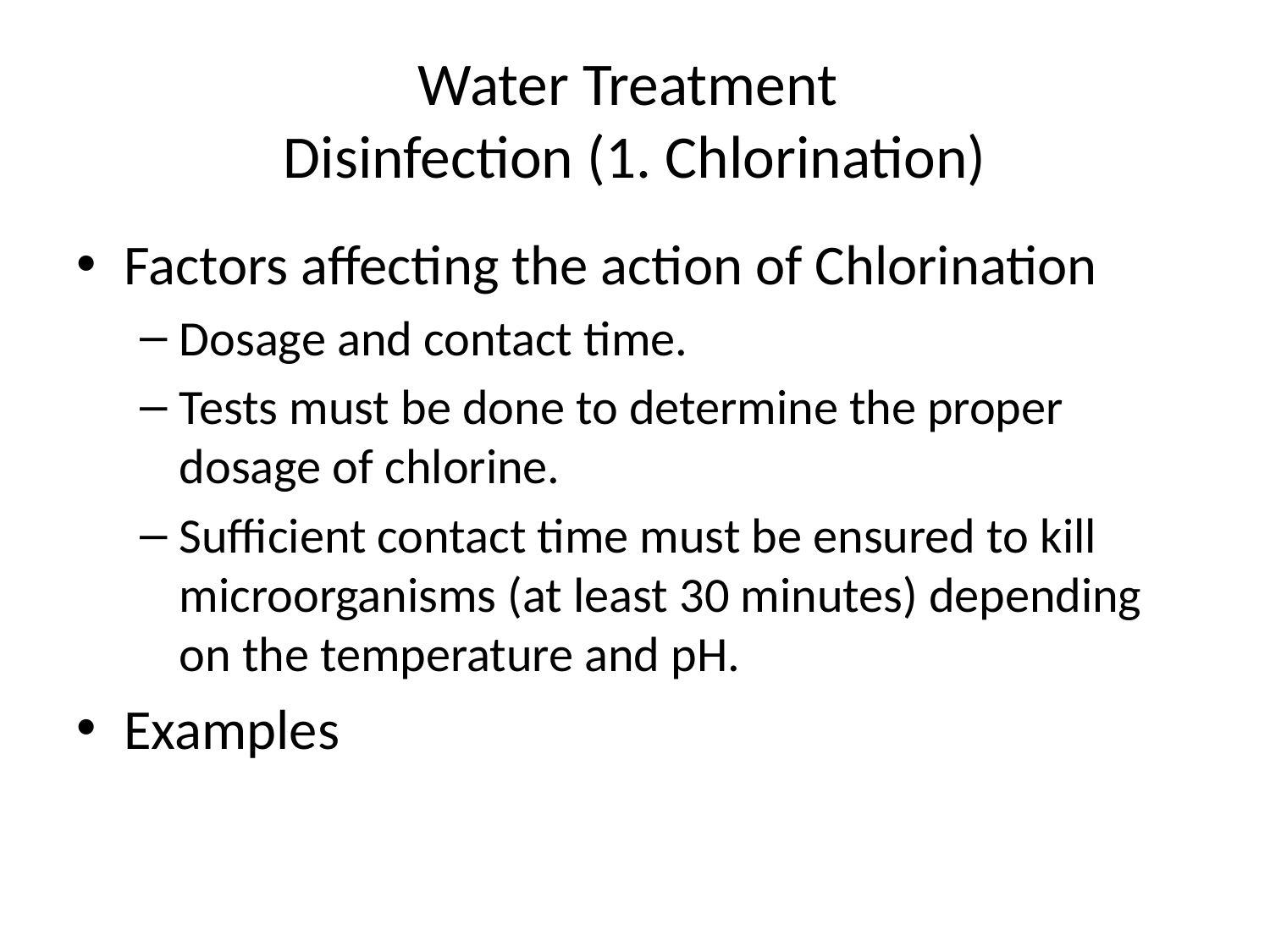

# Water Treatment Disinfection (1. Chlorination)
Factors affecting the action of Chlorination
Dosage and contact time.
Tests must be done to determine the proper dosage of chlorine.
Sufficient contact time must be ensured to kill microorganisms (at least 30 minutes) depending on the temperature and pH.
Examples